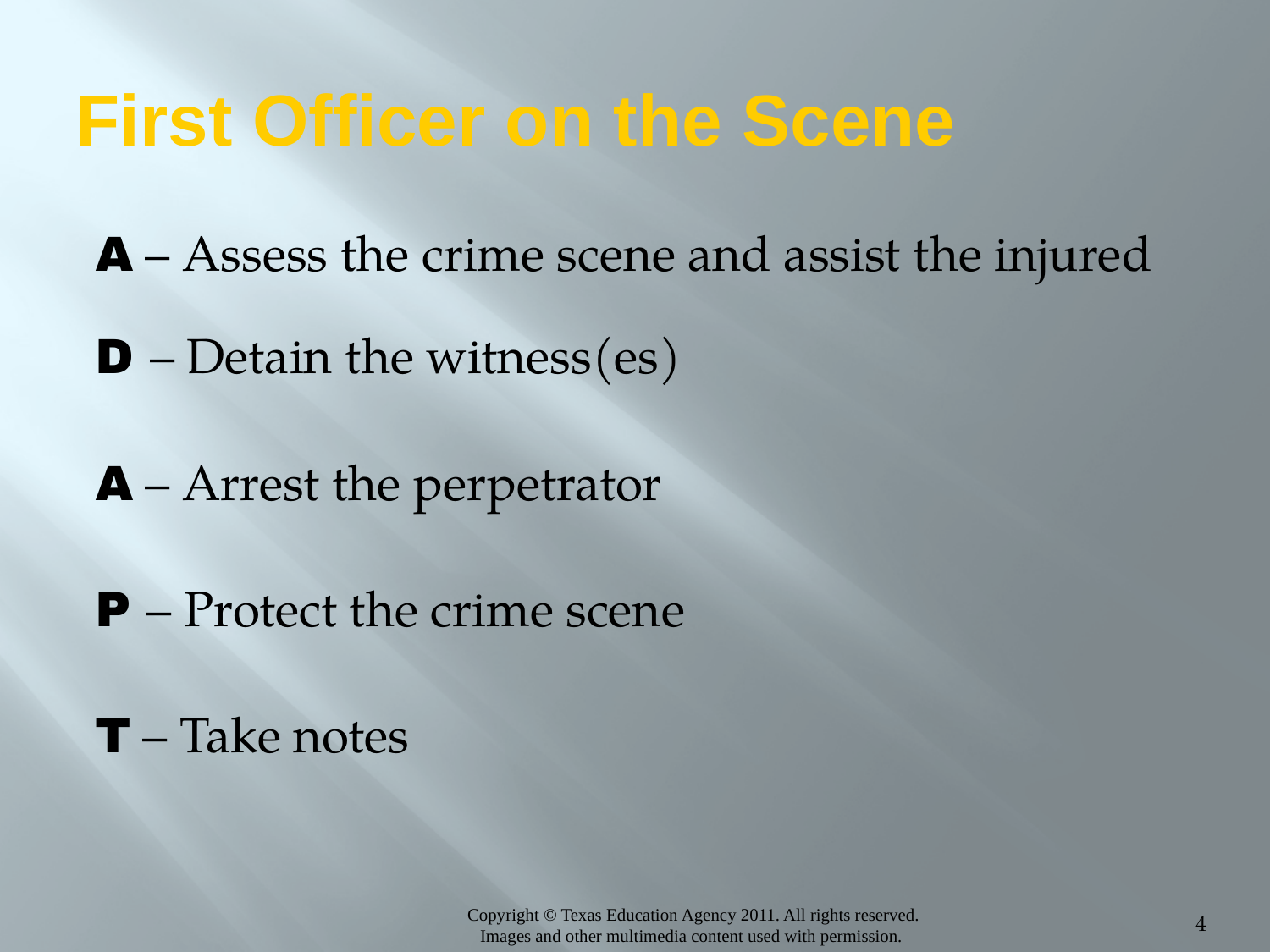

# First Officer on the Scene
A – Assess the crime scene and assist the injured
D – Detain the witness(es)
A – Arrest the perpetrator
P – Protect the crime scene
T – Take notes
4